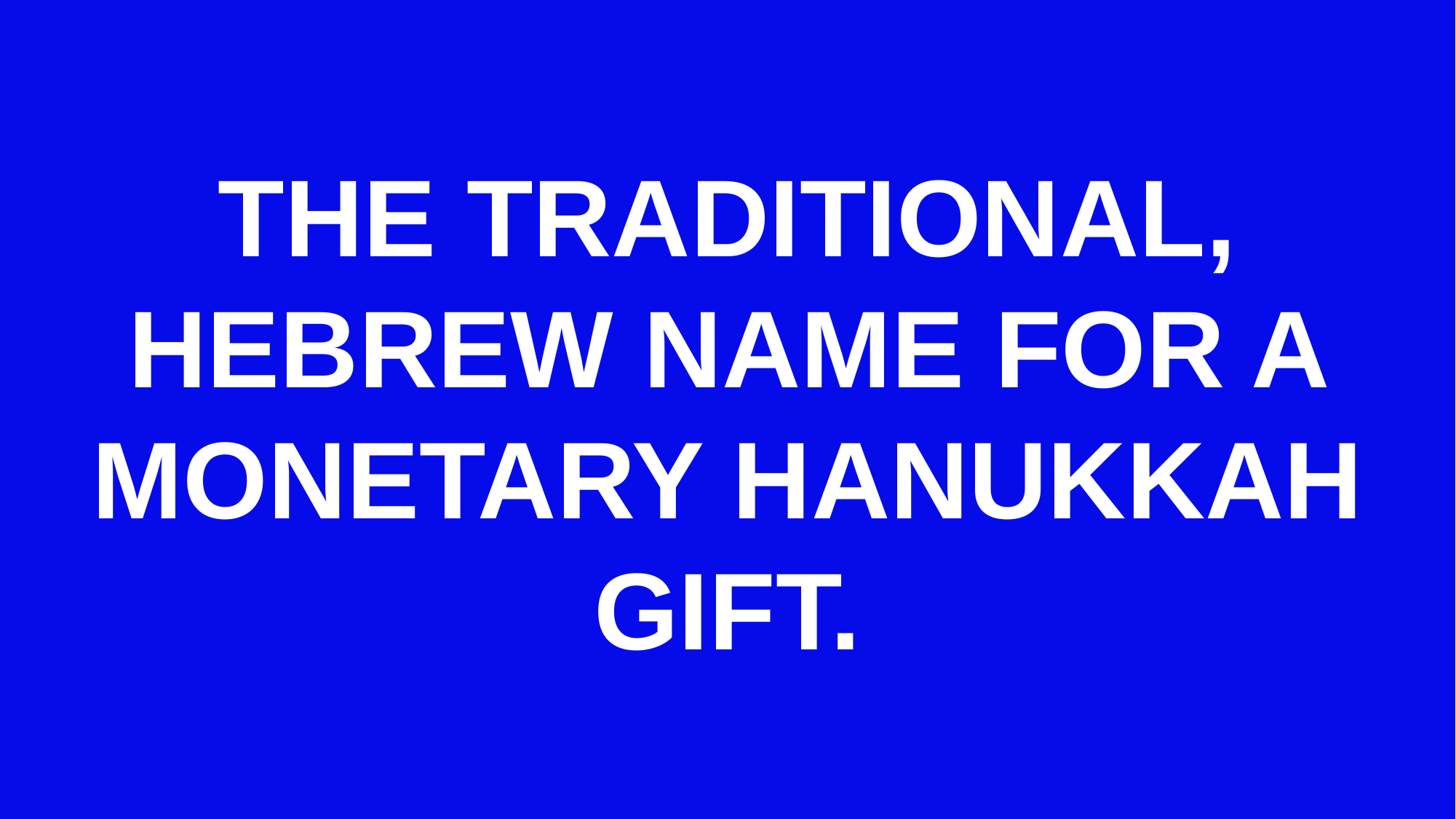

THE TRADITIONAL, HEBREW NAME FOR A MONETARY HANUKKAH GIFT.